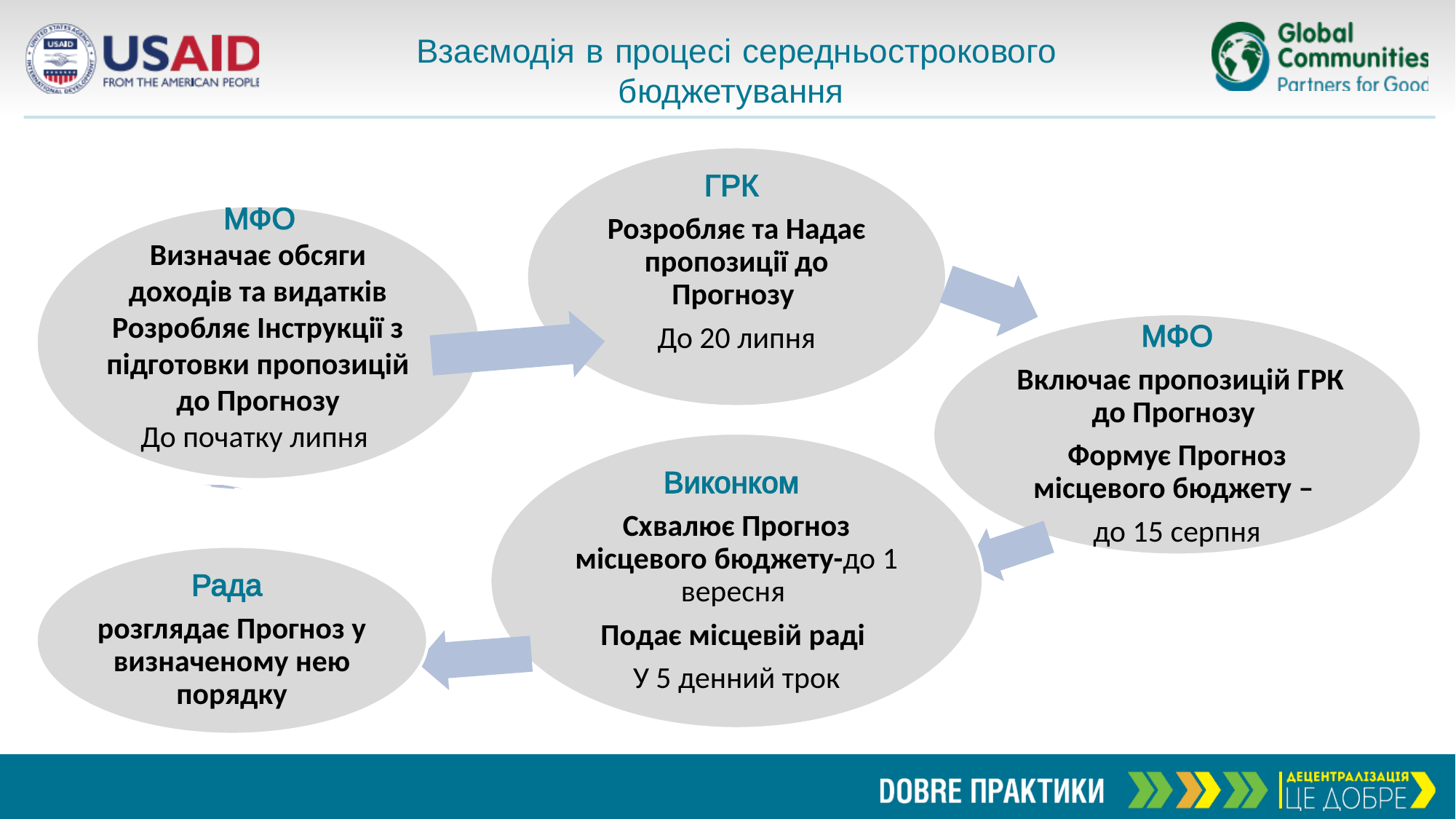

# Взаємодія в процесі середньострокового бюджетування

ГРК
Розробляє та Надає пропозиції до Прогнозу
До 20 липня

МФО
 Включає пропозицій ГРК до Прогнозу
Формує Прогноз місцевого бюджету –
до 15 серпня

Виконком
Схвалює Прогноз місцевого бюджету-до 1 вересня
Подає місцевій раді
У 5 денний трок

Рада
розглядає Прогноз у визначеному нею порядку

 МФО
Визначає обсяги доходів та видатків
Розробляє Інструкції з підготовки пропозицій до Прогнозу
До початку липня